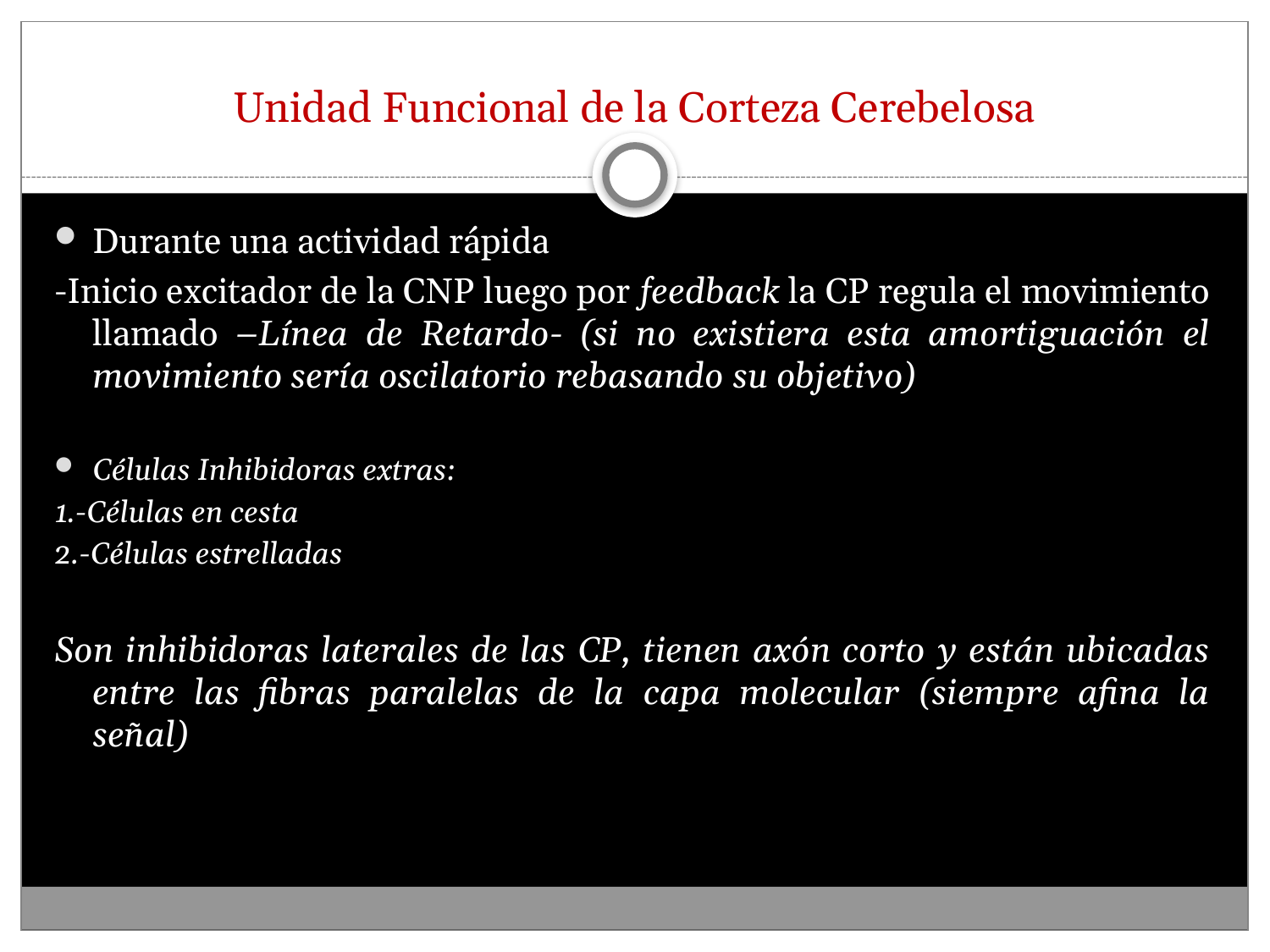

# Unidad Funcional de la Corteza Cerebelosa
Durante una actividad rápida
-Inicio excitador de la CNP luego por feedback la CP regula el movimiento llamado –Línea de Retardo- (si no existiera esta amortiguación el movimiento sería oscilatorio rebasando su objetivo)

Células Inhibidoras extras:
1.-Células en cesta
2.-Células estrelladas

Son inhibidoras laterales de las CP, tienen axón corto y están ubicadas entre las fibras paralelas de la capa molecular (siempre afina la señal)